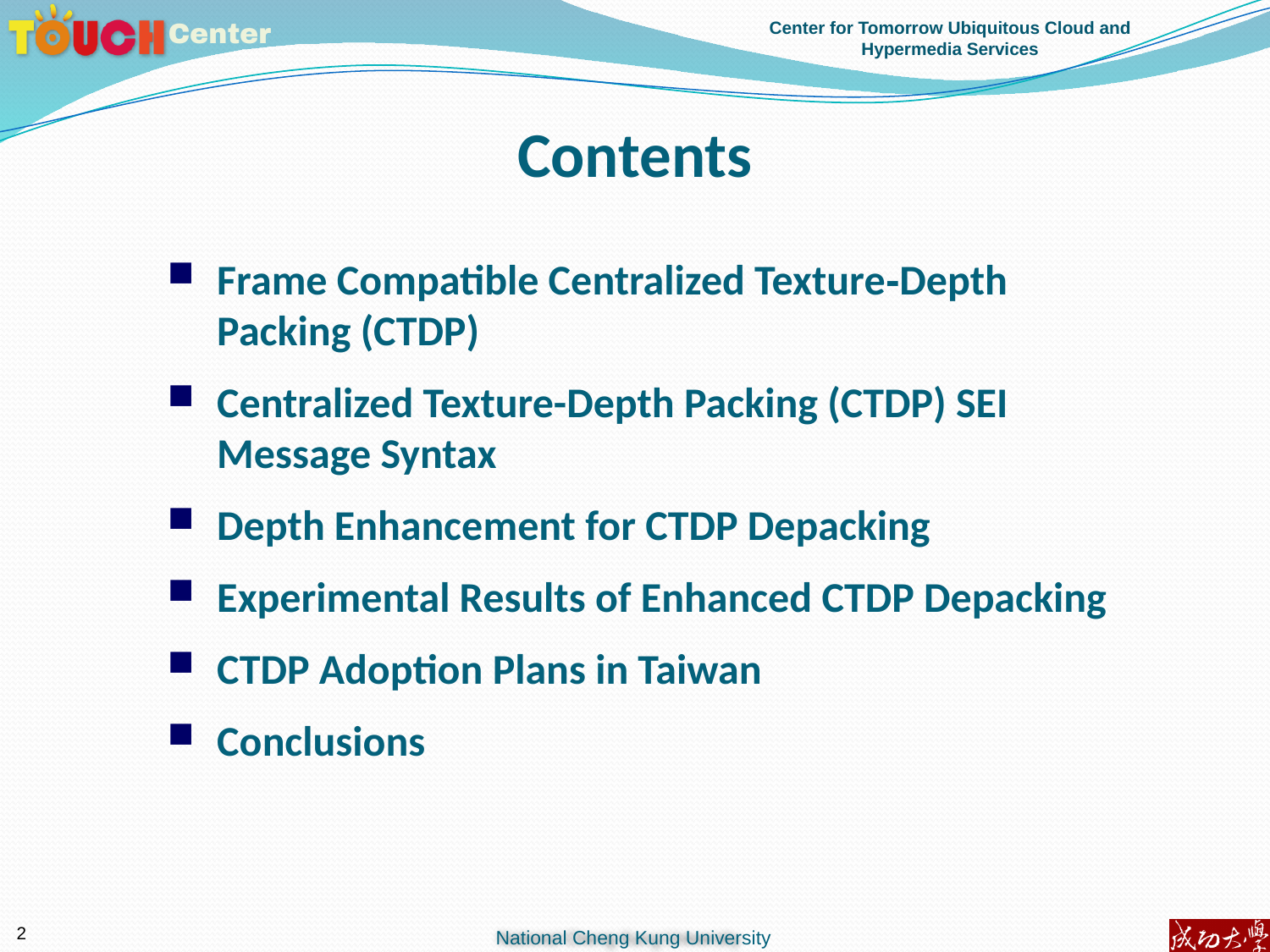

Contents
Frame Compatible Centralized Texture‐Depth Packing (CTDP)
Centralized Texture-Depth Packing (CTDP) SEI Message Syntax
Depth Enhancement for CTDP Depacking
Experimental Results of Enhanced CTDP Depacking
CTDP Adoption Plans in Taiwan
Conclusions